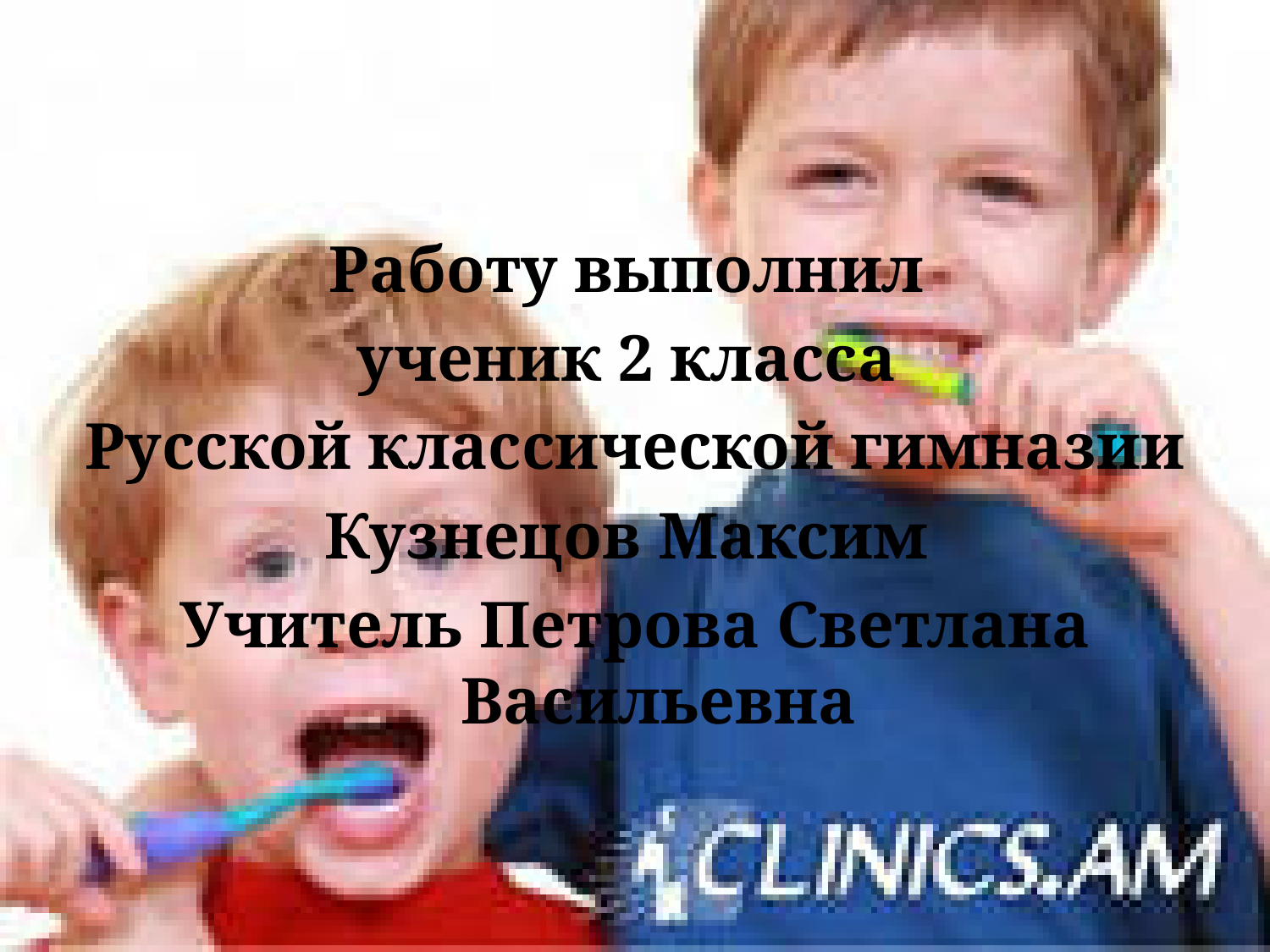

#
Работу выполнил
ученик 2 класса
Русской классической гимназии
 Кузнецов Максим
Учитель Петрова Светлана Васильевна